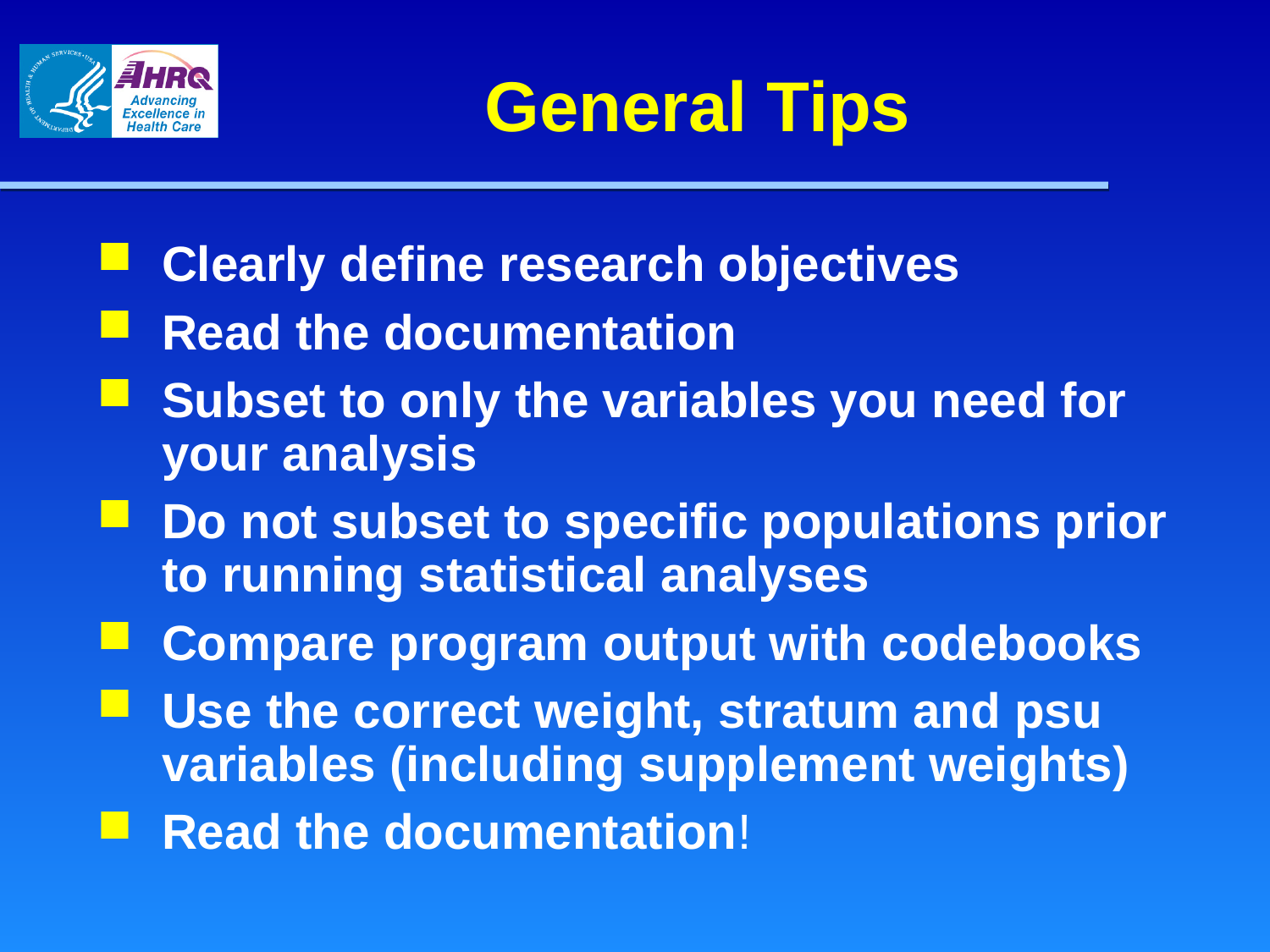

Clearly define research objectives
Read the documentation
Subset to only the variables you need for your analysis
Do not subset to specific populations prior to running statistical analyses
Compare program output with codebooks
Use the correct weight, stratum and psu variables (including supplement weights)
Read the documentation!
General Tips